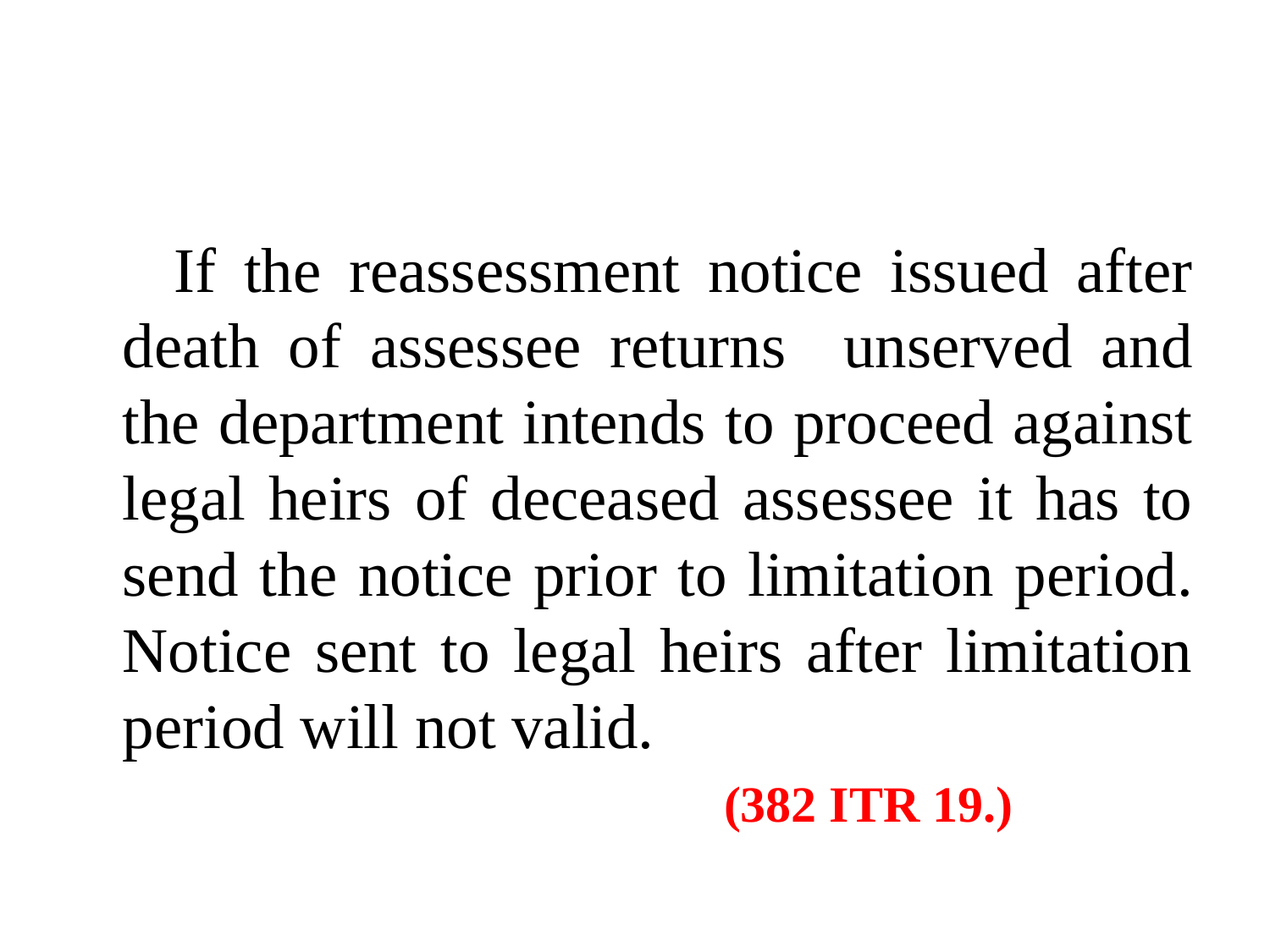

#
    If the reassessment notice issued after death of assessee returns  unserved and the department intends to proceed against legal heirs of deceased assessee it has to send the notice prior to limitation period. Notice sent to legal heirs after limitation period will not valid.
                                                   (382 ITR 19.)